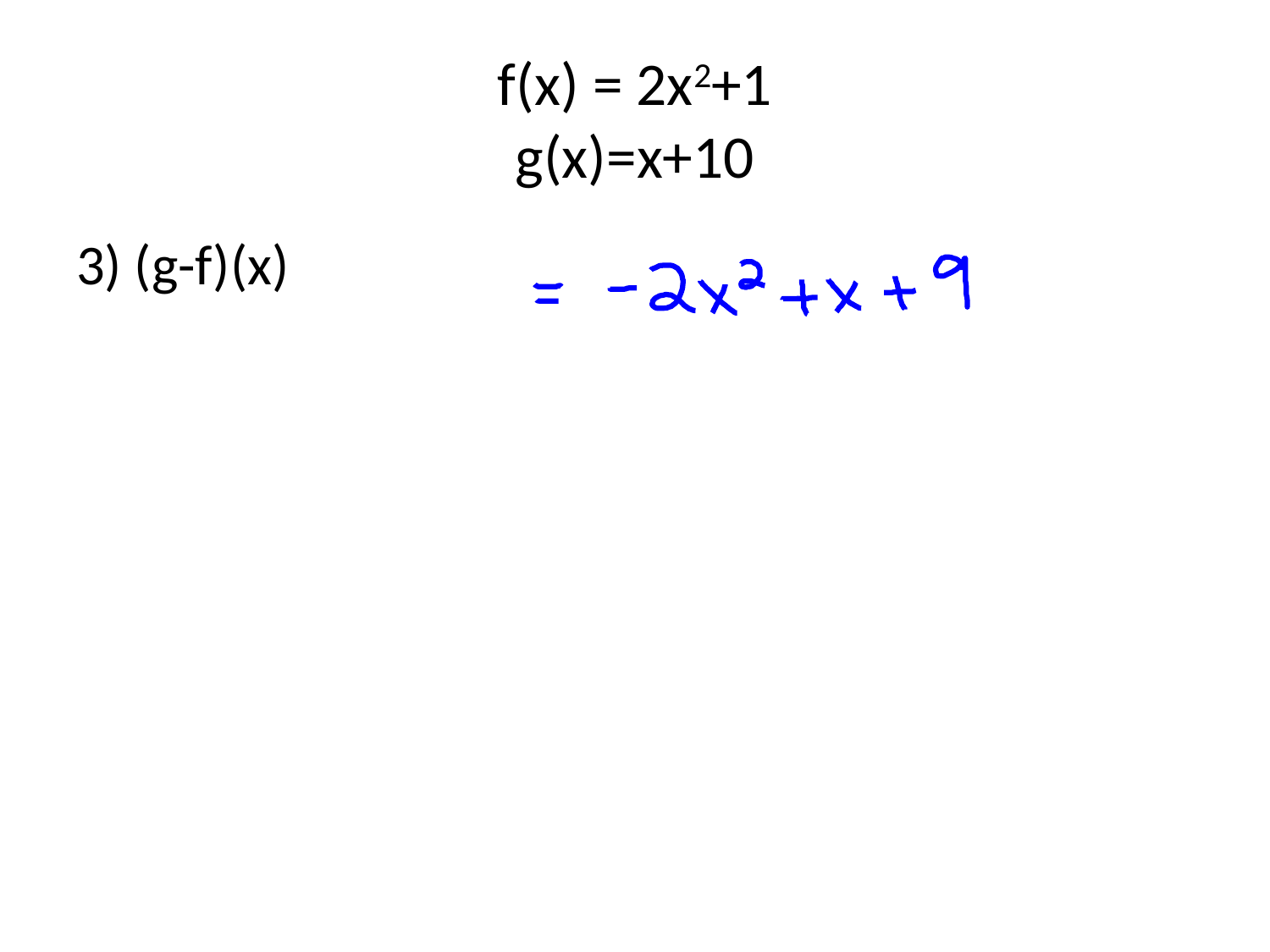

# f(x) = 2x2+1 g(x)=x+10
3) (g-f)(x)